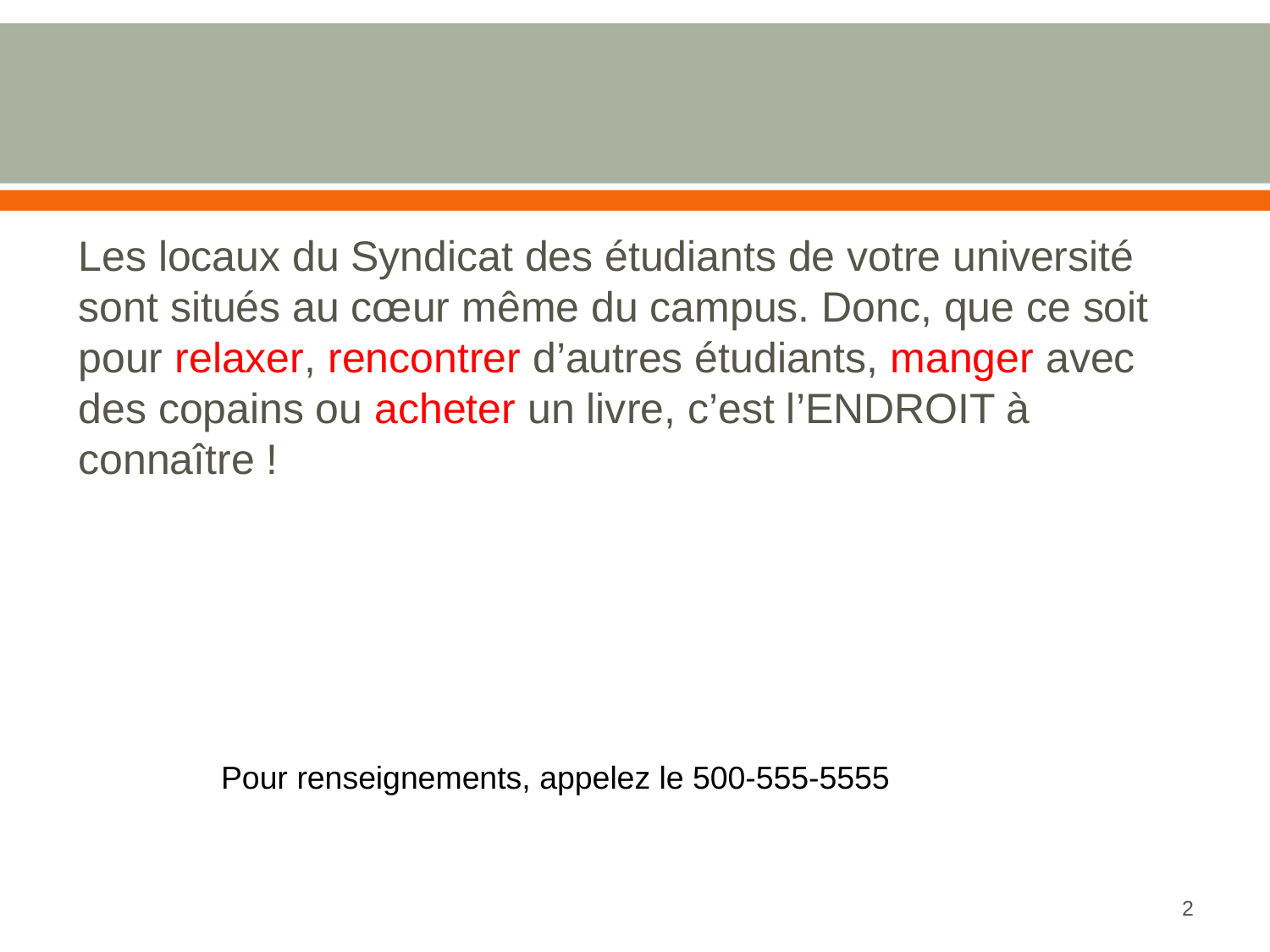

#
	Les locaux du Syndicat des étudiants de votre université sont situés au cœur même du campus. Donc, que ce soit pour relaxer, rencontrer d’autres étudiants, manger avec des copains ou acheter un livre, c’est l’ENDROIT à connaître !
Pour renseignements, appelez le 500-555-5555
2